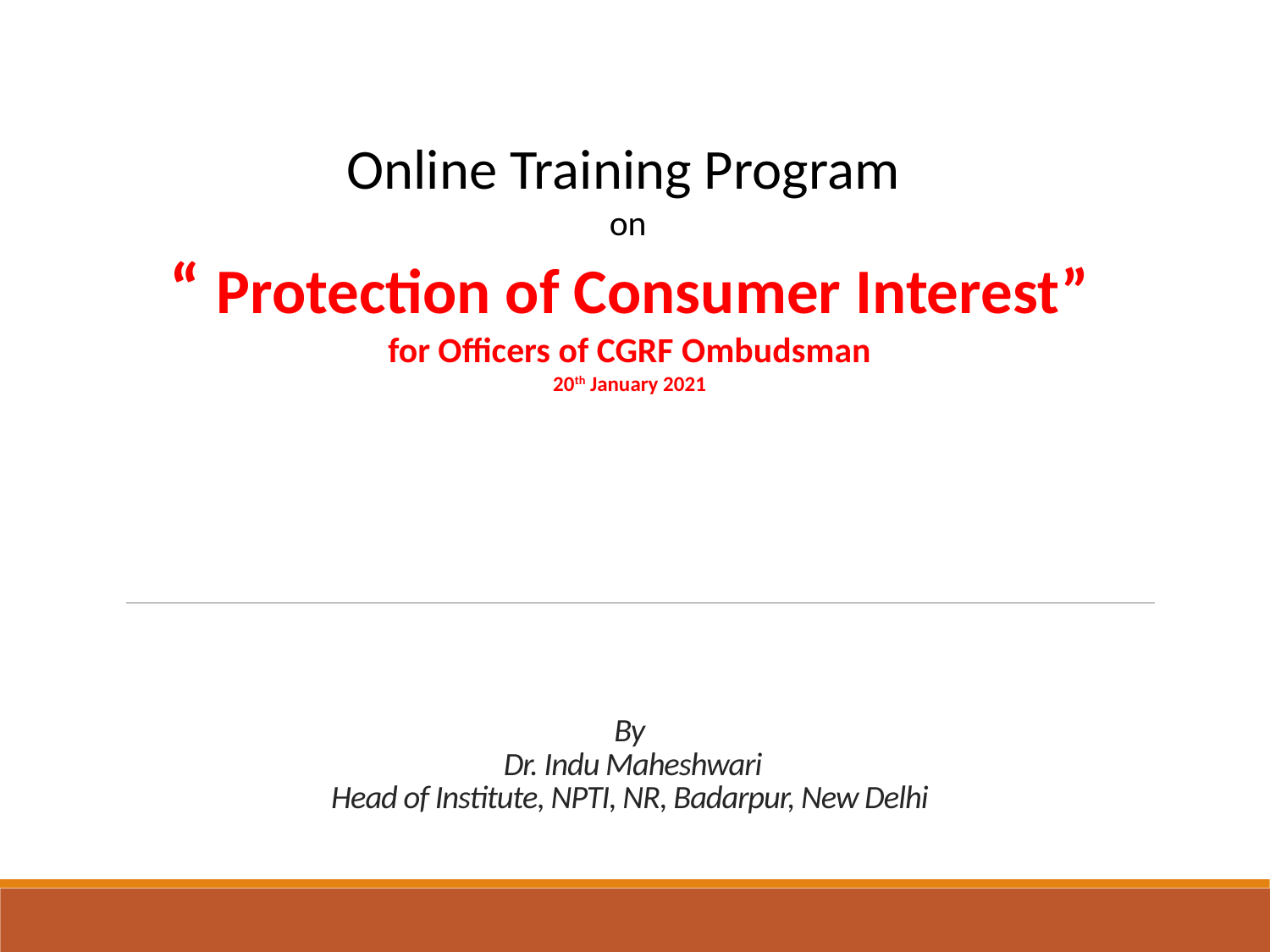

Online Training Program
on
“ Protection of Consumer Interest”
for Officers of CGRF Ombudsman
20th January 2021

# By Dr. Indu Maheshwari Head of Institute, NPTI, NR, Badarpur, New Delhi